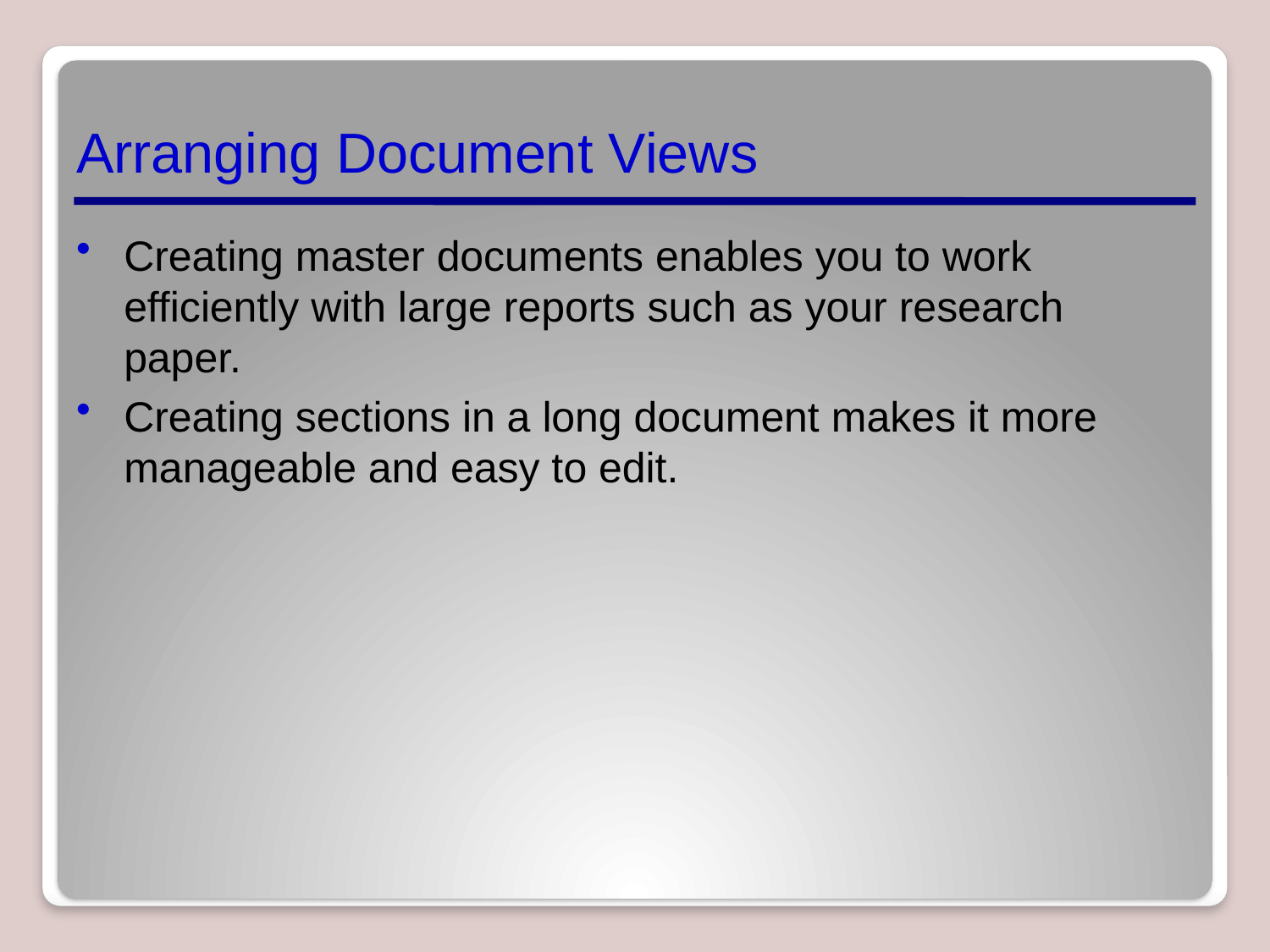

# Arranging Document Views
Creating master documents enables you to work efficiently with large reports such as your research paper.
Creating sections in a long document makes it more manageable and easy to edit.